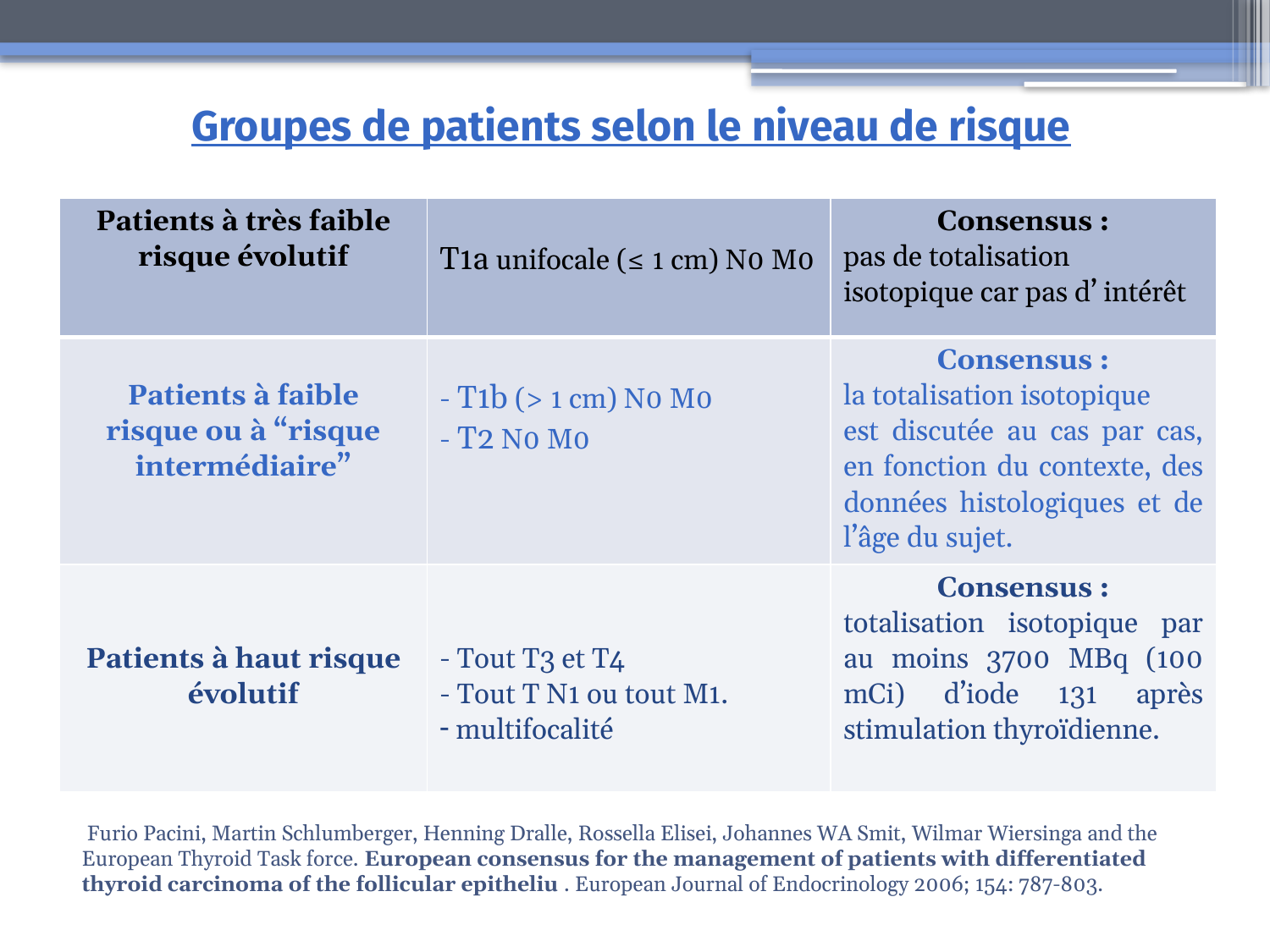

# Groupes de patients selon le niveau de risque
| Patients à très faible risque évolutif | T1a unifocale (≤ 1 cm) N0 M0 | Consensus : pas de totalisation isotopique car pas d’ intérêt |
| --- | --- | --- |
| Patients à faible risque ou à “risque intermédiaire” | - T1b (> 1 cm) N0 M0 - T2 N0 M0 | Consensus : la totalisation isotopique est discutée au cas par cas, en fonction du contexte, des données histologiques et de l’âge du sujet. |
| Patients à haut risque évolutif | - Tout T3 et T4 - Tout T N1 ou tout M1. multifocalité | Consensus : totalisation isotopique par au moins 3700 MBq (100 mCi) d’iode 131 après stimulation thyroïdienne. |
 Furio Pacini, Martin Schlumberger, Henning Dralle, Rossella Elisei, Johannes WA Smit, Wilmar Wiersinga and the European Thyroid Task force. European consensus for the management of patients with differentiated thyroid carcinoma of the follicular epitheliu . European Journal of Endocrinology 2006; 154: 787-803.